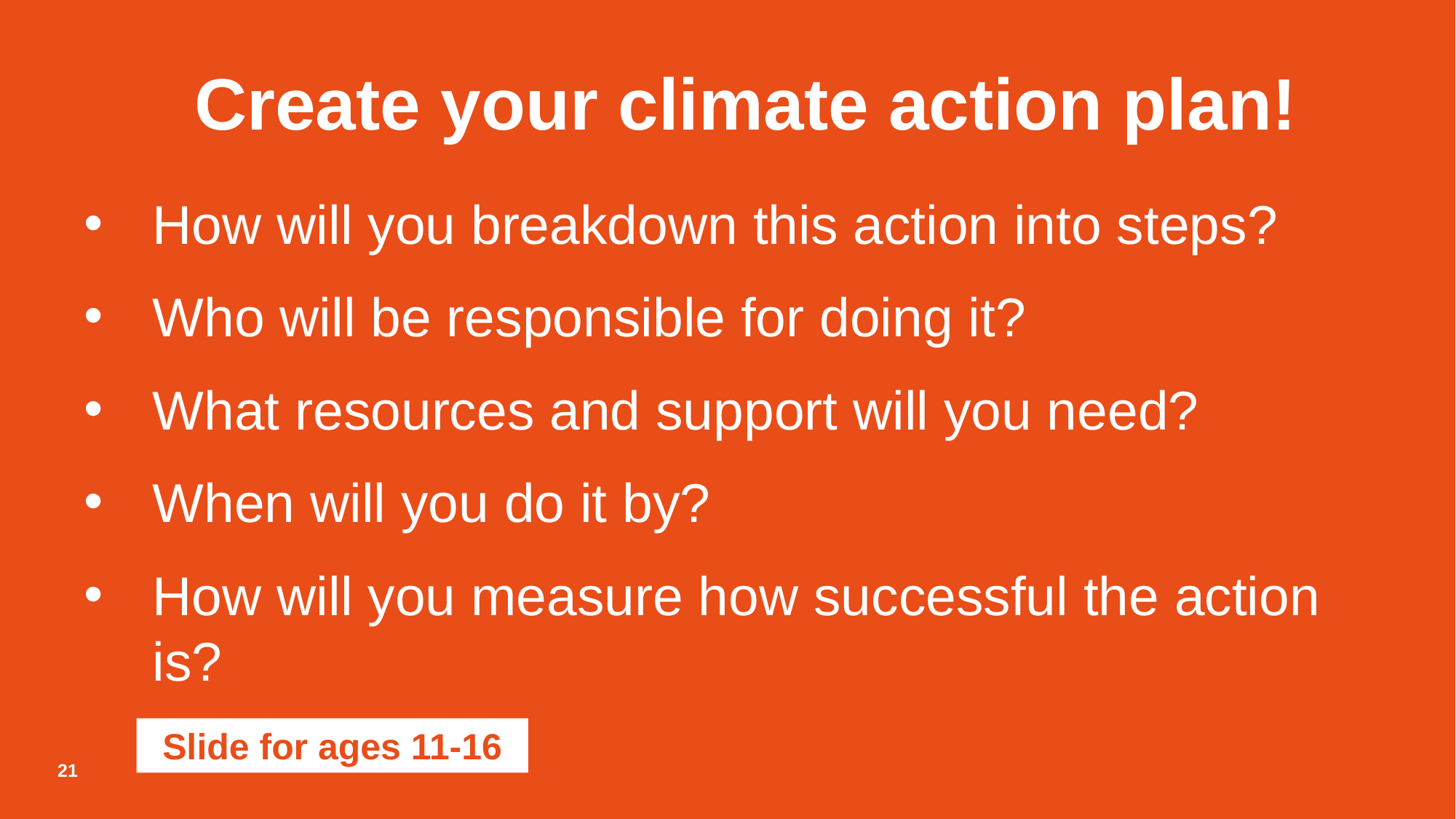

Create your climate action plan!
How will you breakdown this action into steps?
Who will be responsible for doing it?
What resources and support will you need?
When will you do it by?
How will you measure how successful the action is?
Slide for ages 11-16
21